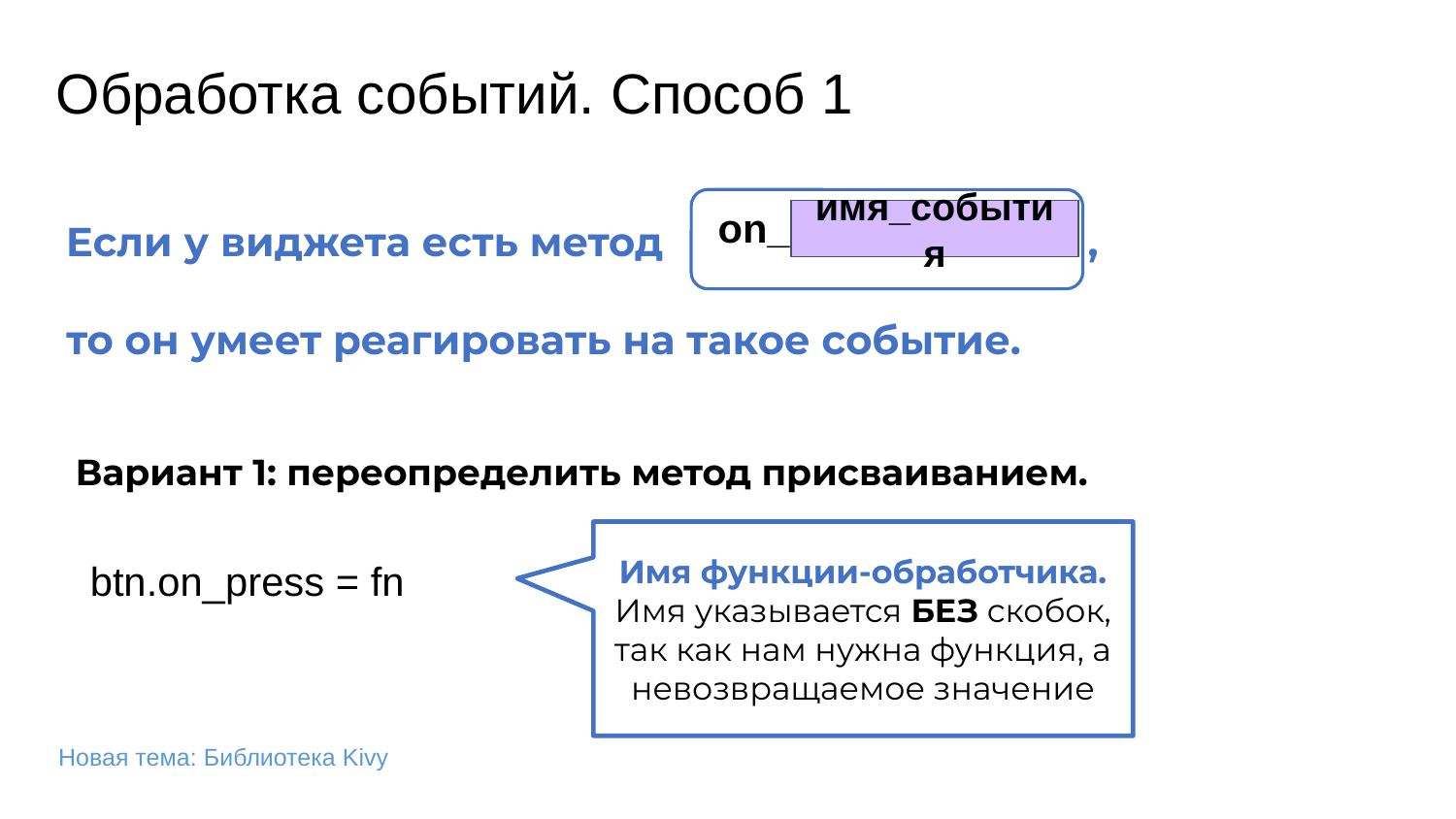

Обработка событий. Способ 1
on_

имя_события
 ,
Если у виджета есть метод
то он умеет реагировать на такое событие.
Вариант 1: переопределить метод присваиванием.
Имя функции-обработчика.
Имя указывается БЕЗ скобок, так как нам нужна функция, а невозвращаемое значение
btn.on_press = fn

Новая тема: Библиотека Kivy